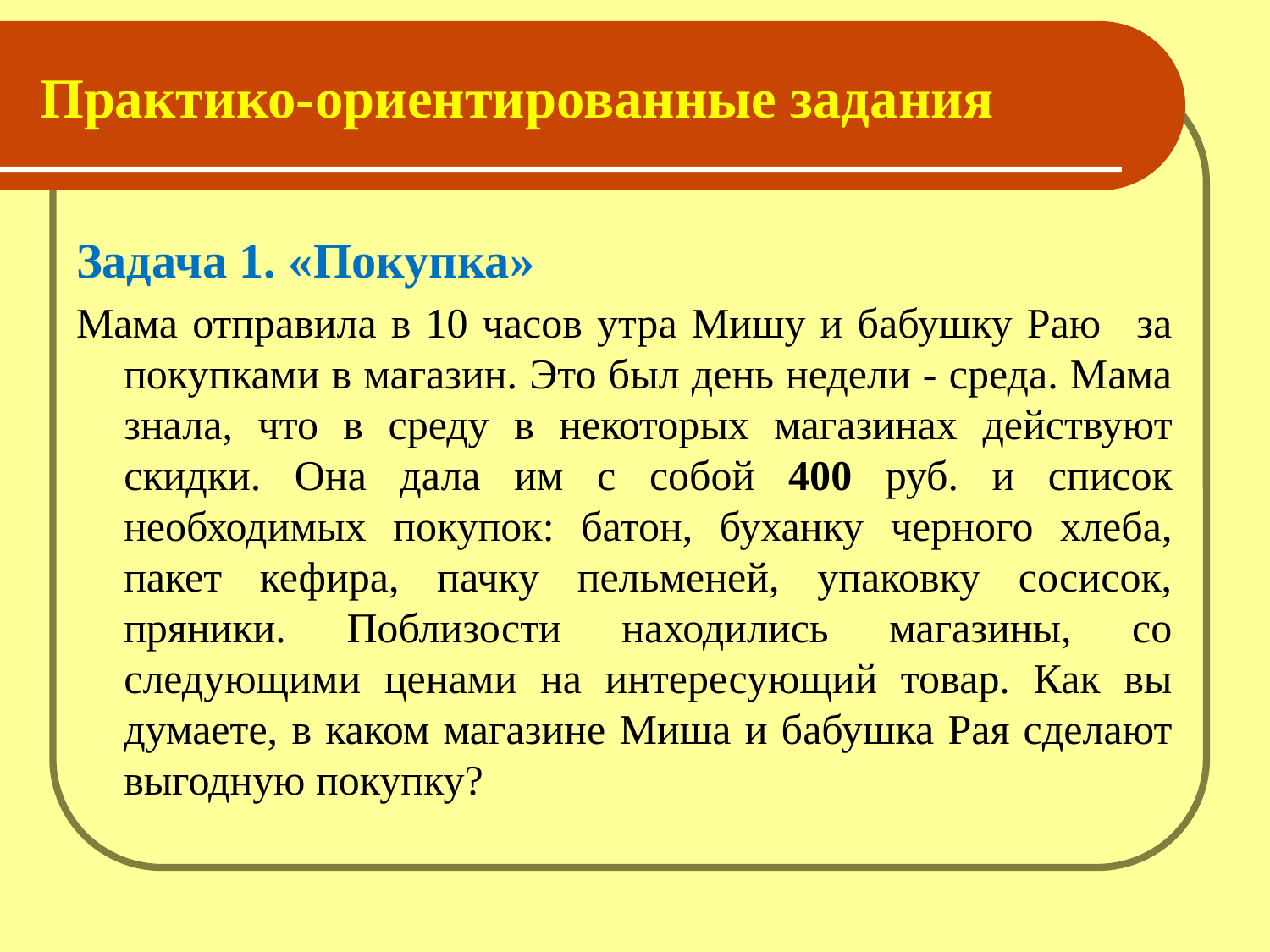

# Практико-ориентированные задания
Задача 1. «Покупка»
Мама отправила в 10 часов утра Мишу и бабушку Раю   за покупками в магазин. Это был день недели - среда. Мама знала, что в среду в некоторых магазинах действуют скидки. Она дала им с собой 400 руб. и список необходимых покупок: батон, буханку черного хлеба, пакет кефира, пачку пельменей, упаковку сосисок, пряники. Поблизости находились магазины, со следующими ценами на интересующий товар. Как вы думаете, в каком магазине Миша и бабушка Рая сделают выгодную покупку?